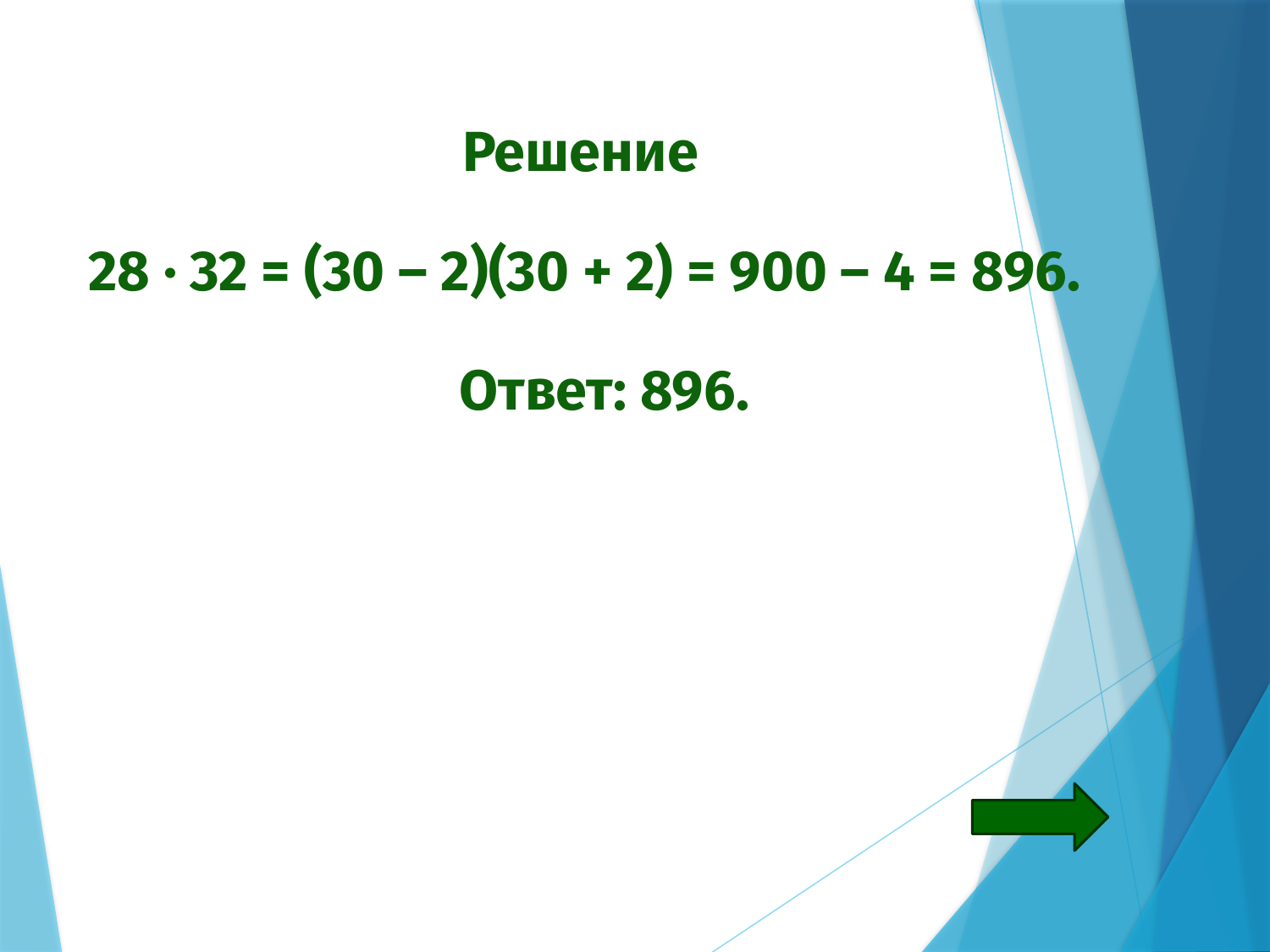

Решение
28 · 32 = (30 – 2)(30 + 2) = 900 – 4 = 896.
Ответ: 896.